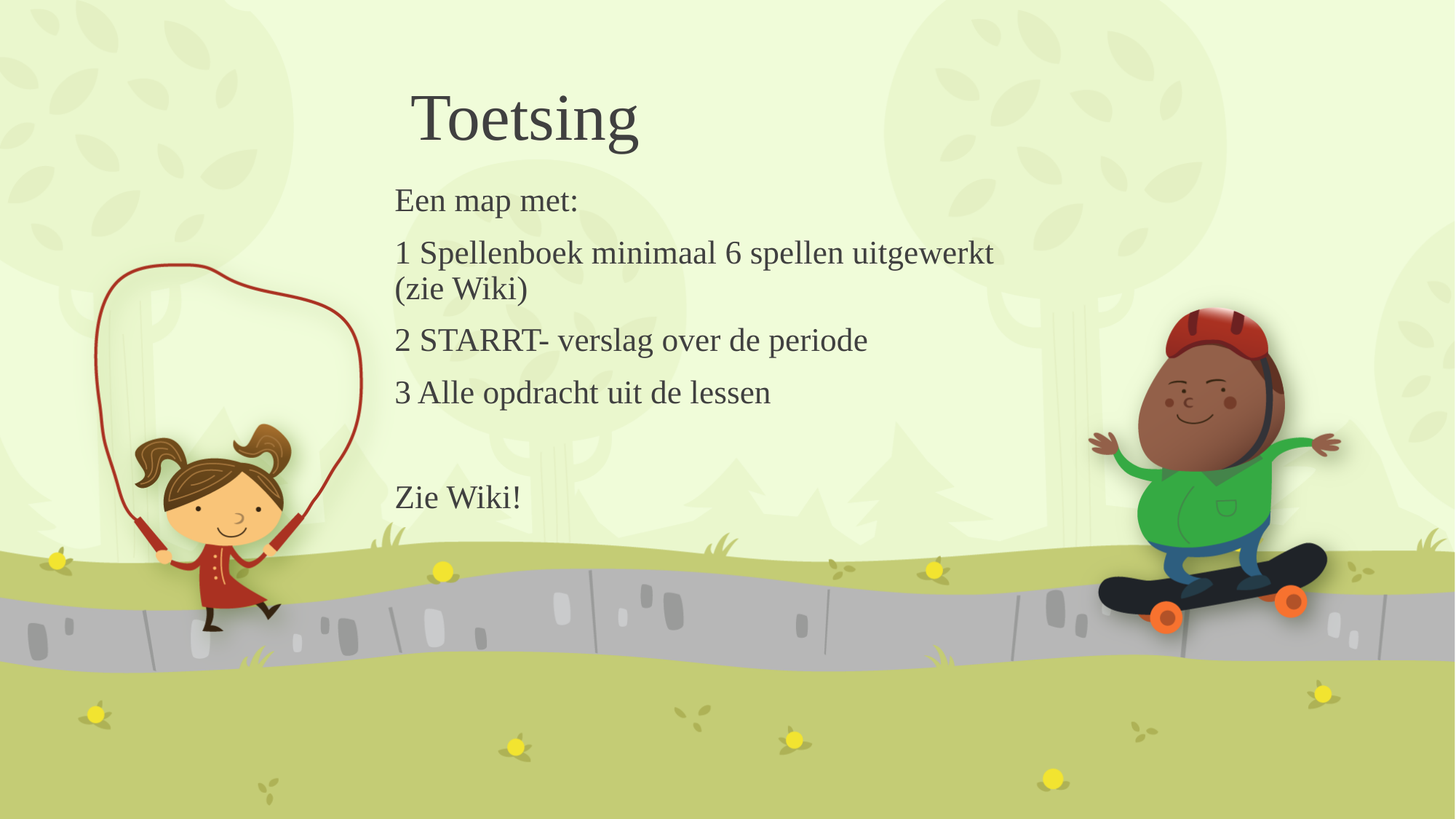

# Toetsing
Een map met:
1 Spellenboek minimaal 6 spellen uitgewerkt (zie Wiki)
2 STARRT- verslag over de periode
3 Alle opdracht uit de lessen

Zie Wiki!